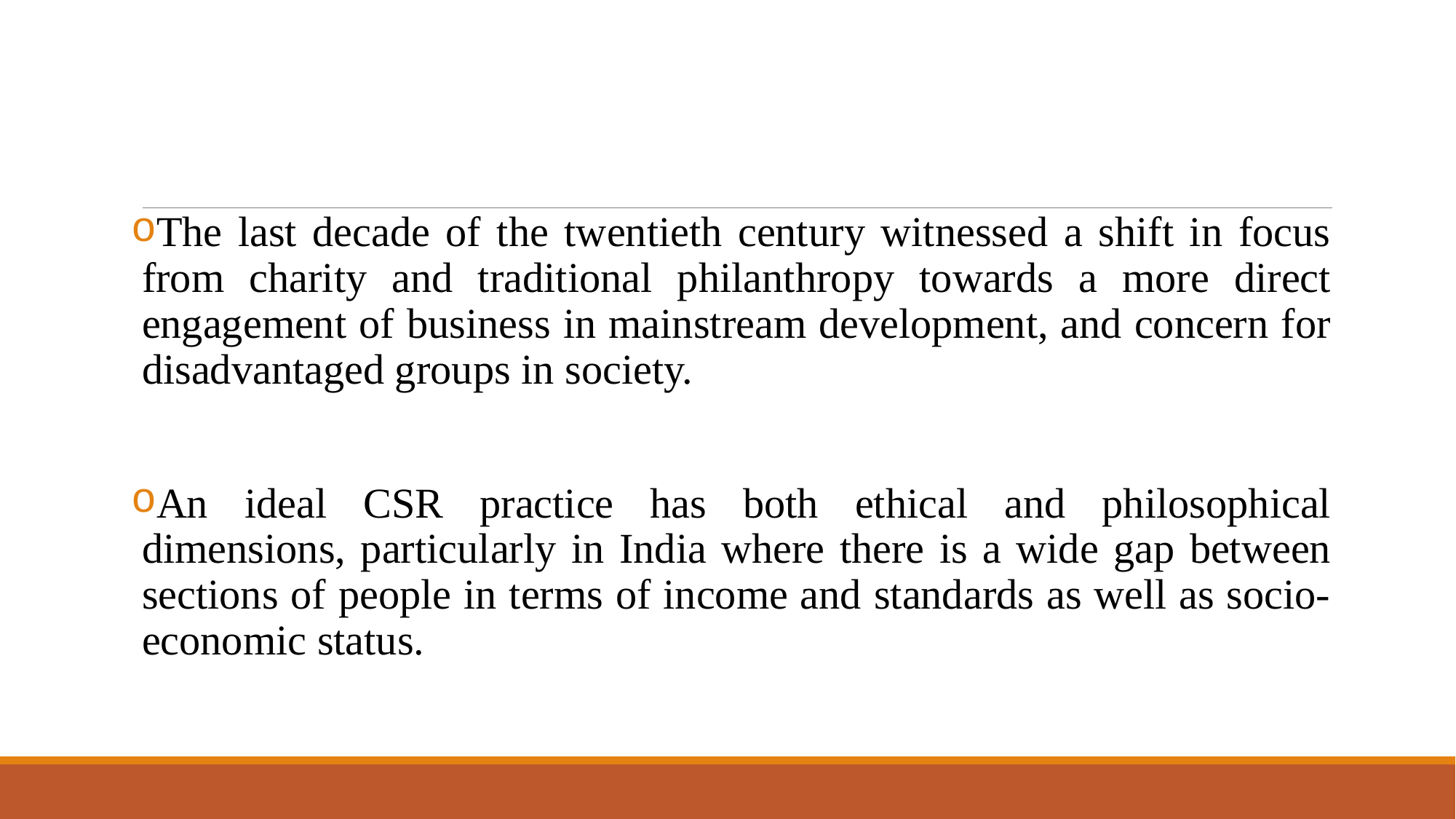

#

The last decade of the twentieth century witnessed a shift in focus from charity and traditional philanthropy towards a more direct engagement of business in mainstream development, and concern for disadvantaged groups in society.

An ideal CSR practice has both ethical and philosophical dimensions, particularly in India where there is a wide gap between sections of people in terms of income and standards as well as socio-economic status.